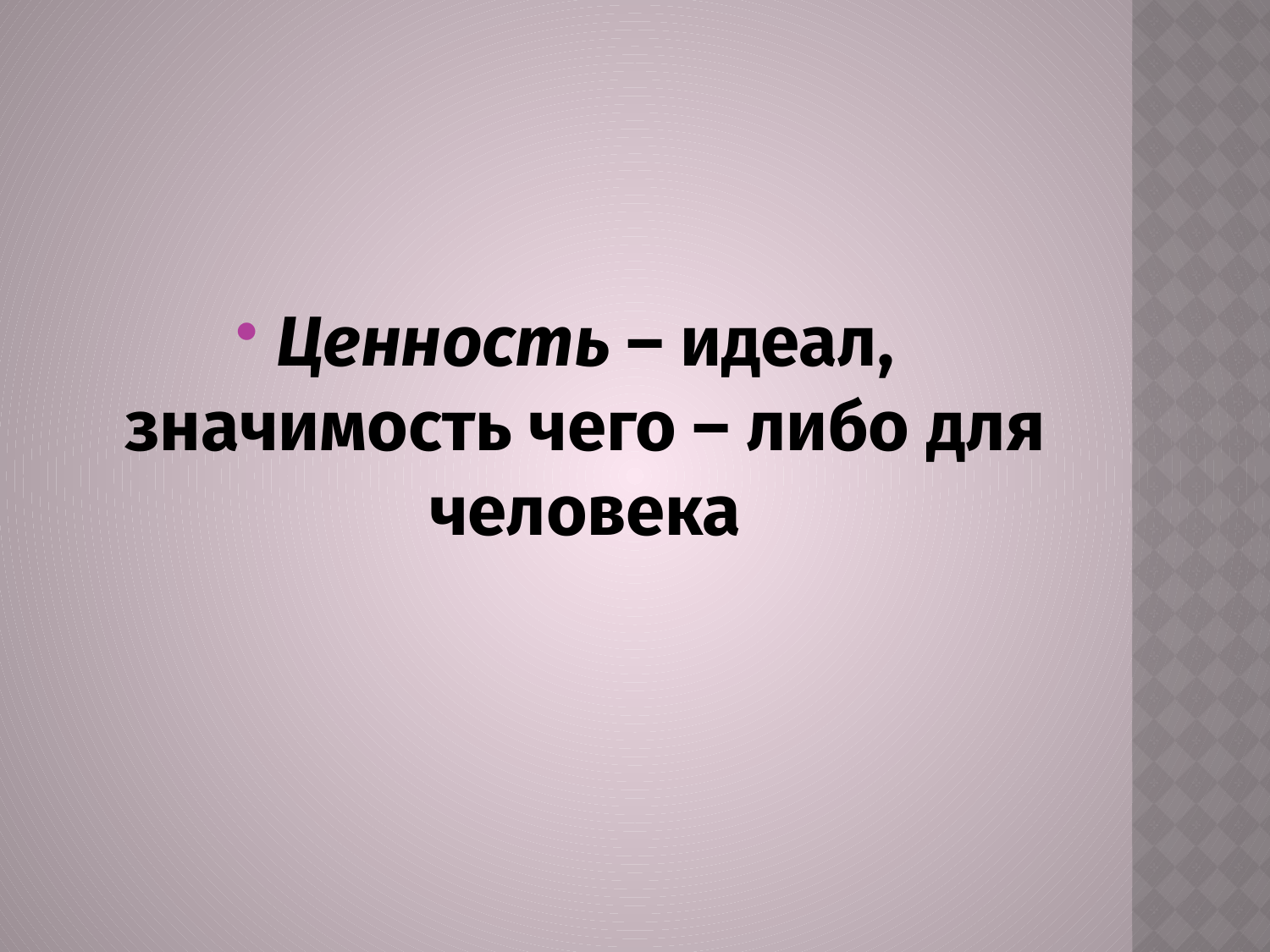

#

Ценность – идеал, значимость чего – либо для человека